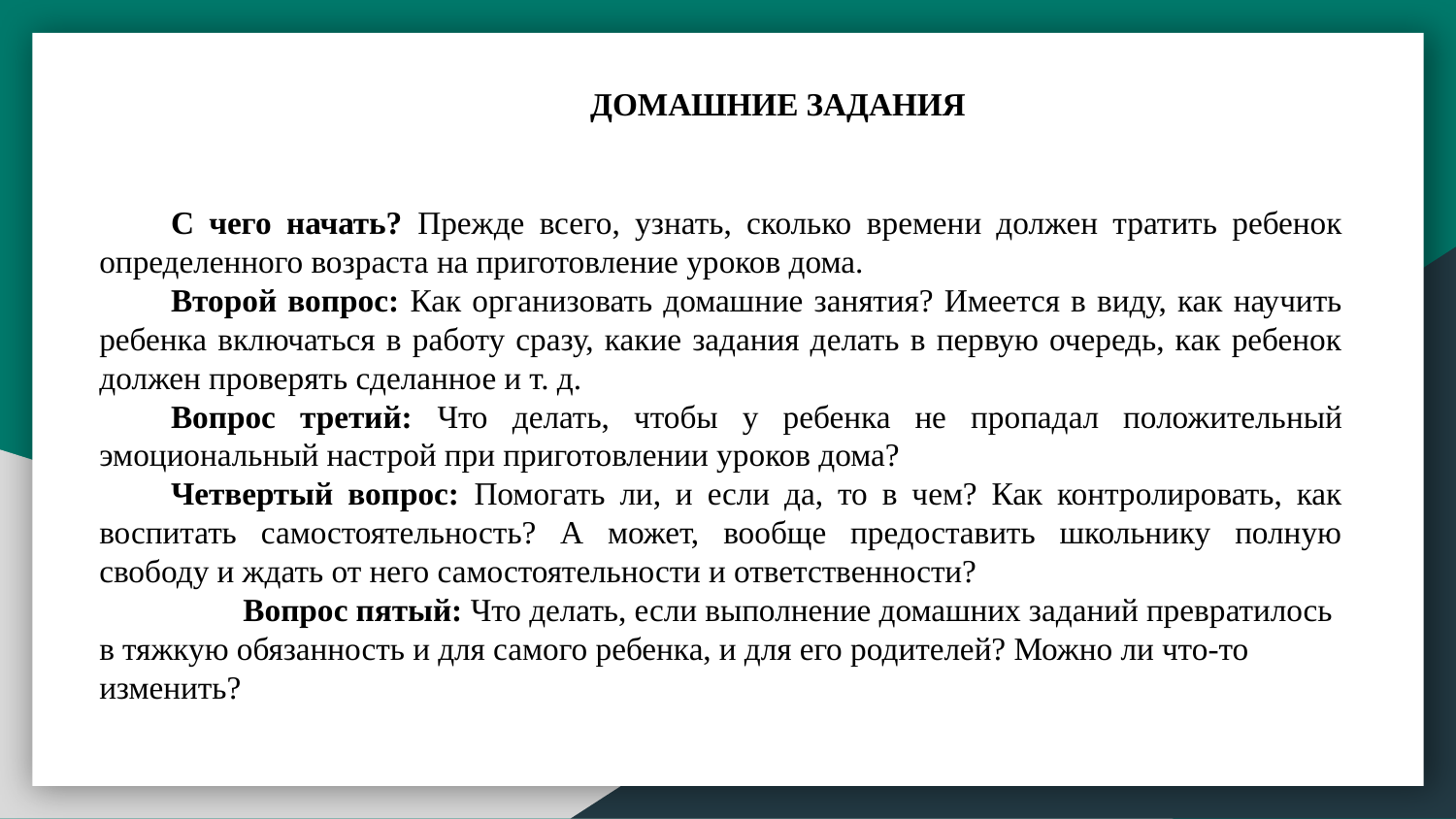

ДОМАШНИЕ ЗАДАНИЯ

С чего начать? Прежде всего, узнать, сколько времени должен тратить ребенок определенного возраста на приготовление уроков дома.
Второй вопрос: Как организовать домашние занятия? Имеется в виду, как научить ребенка включаться в работу сразу, какие задания делать в первую очередь, как ребенок должен проверять сделанное и т. д.
Вопрос третий: Что делать, чтобы у ребенка не пропадал положительный эмоциональный настрой при приготовлении уроков дома?
Четвертый вопрос: Помогать ли, и если да, то в чем? Как контролировать, как воспитать самостоятельность? А может, вообще предоставить школьнику полную свободу и ждать от него самостоятельности и ответственности?
         Вопрос пятый: Что делать, если выполнение домашних заданий превратилось в тяжкую обязанность и для самого ребенка, и для его родителей? Можно ли что-то изменить?